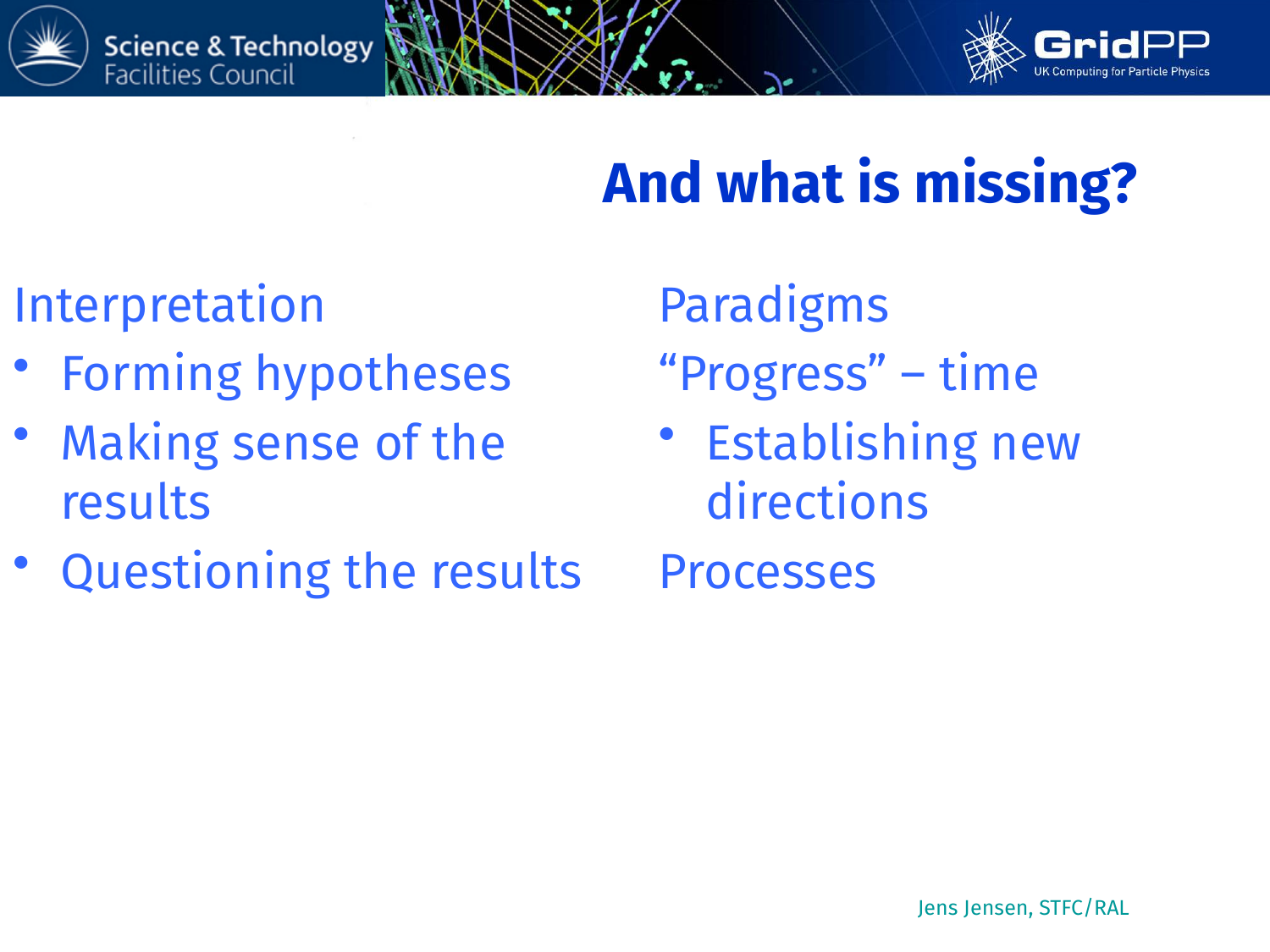

# And what is missing?
Interpretation
Forming hypotheses
Making sense of the results
Questioning the results
Paradigms
“Progress” – time
Establishing new directions
Processes